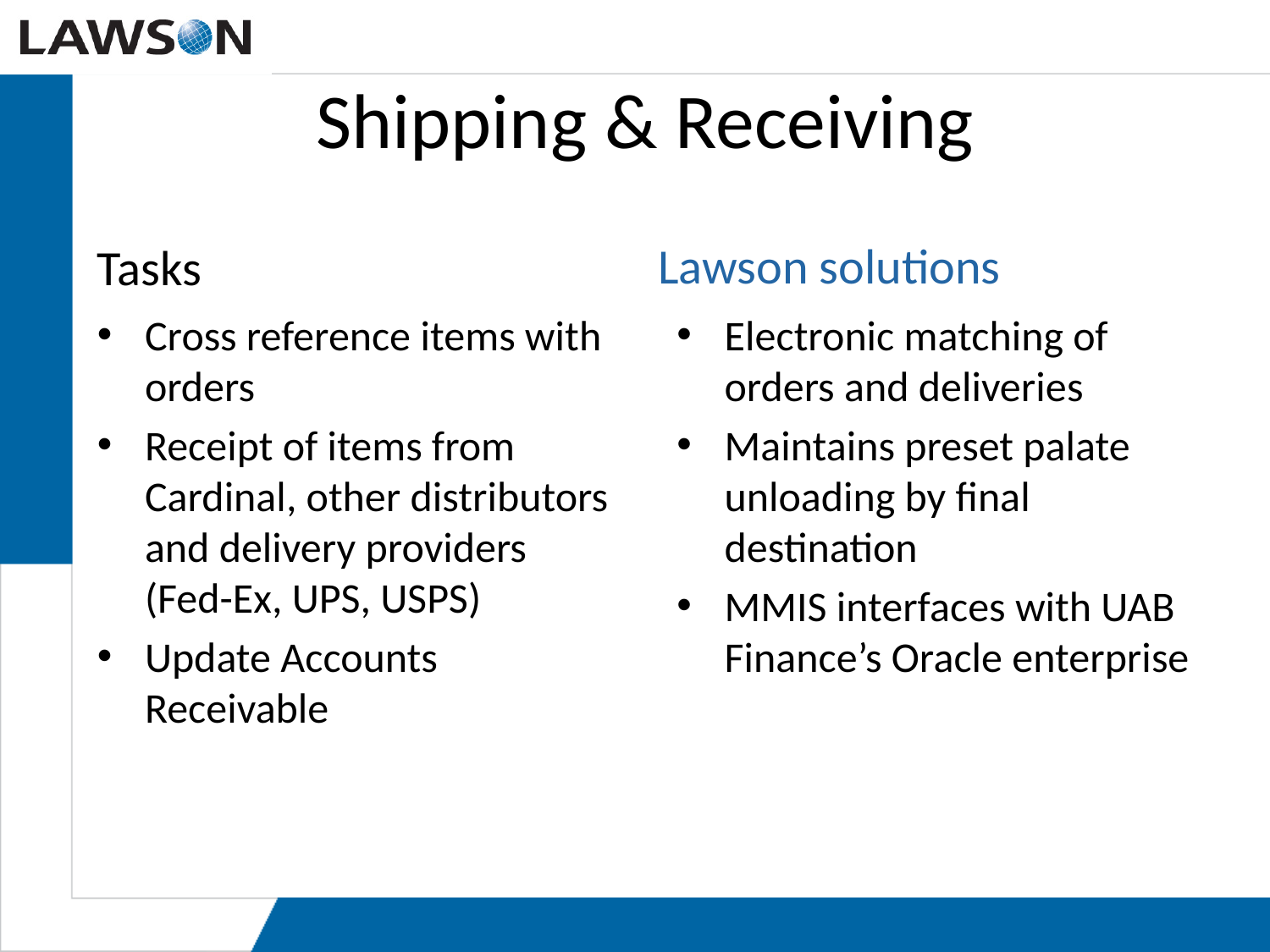

# Shipping & Receiving
Lawson solutions
Tasks
Cross reference items with orders
Receipt of items from Cardinal, other distributors and delivery providers (Fed-Ex, UPS, USPS)
Update Accounts Receivable
Electronic matching of orders and deliveries
Maintains preset palate unloading by final destination
MMIS interfaces with UAB Finance’s Oracle enterprise